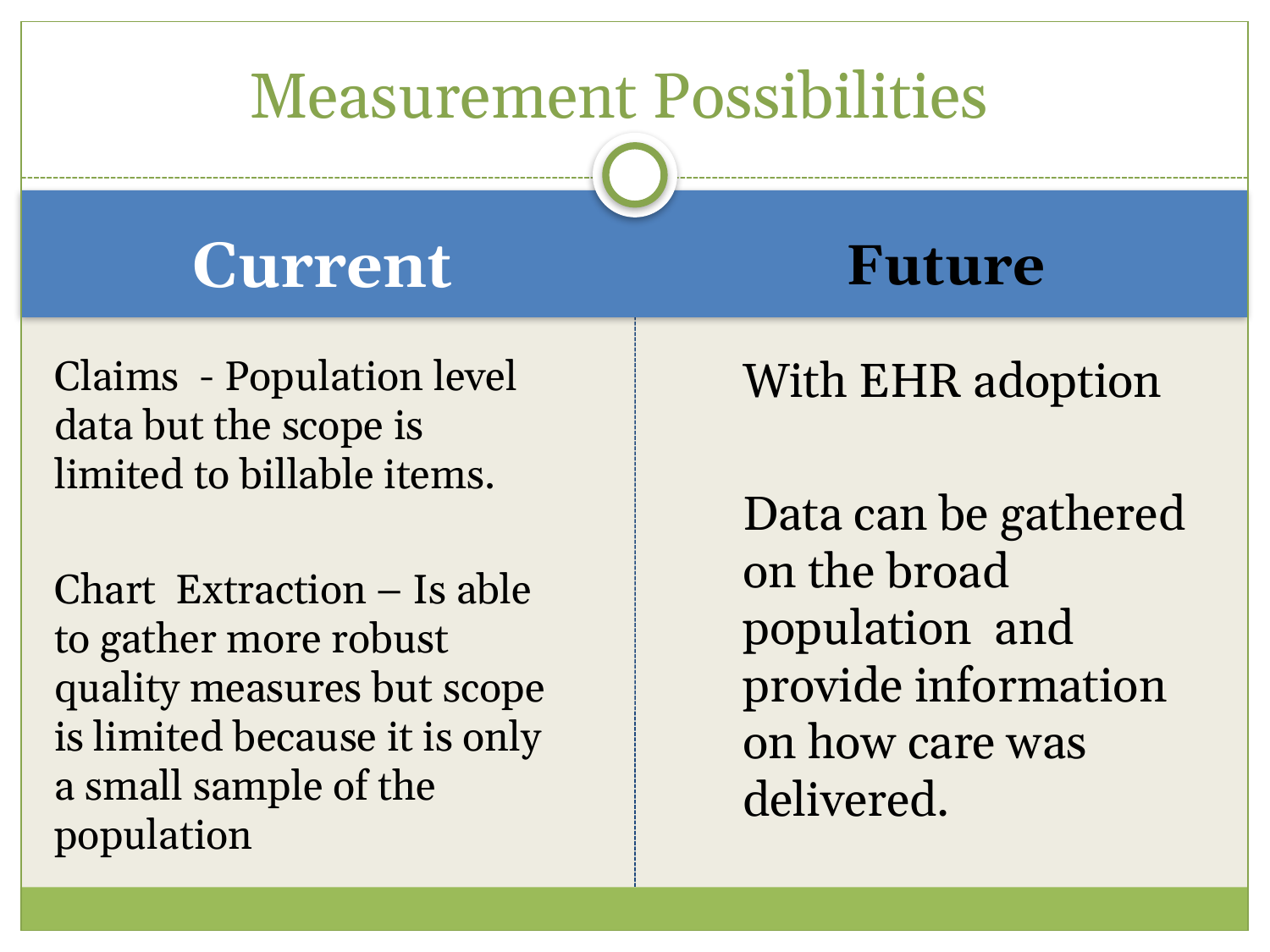

# Measurement Possibilities
Current
Future
Claims  - Population level data but the scope is limited to billable items.

Chart  Extraction – Is able to gather more robust quality measures but scope is limited because it is only a small sample of the population
With EHR adoption

Data can be gathered on the broad population  and provide information on how care was delivered.